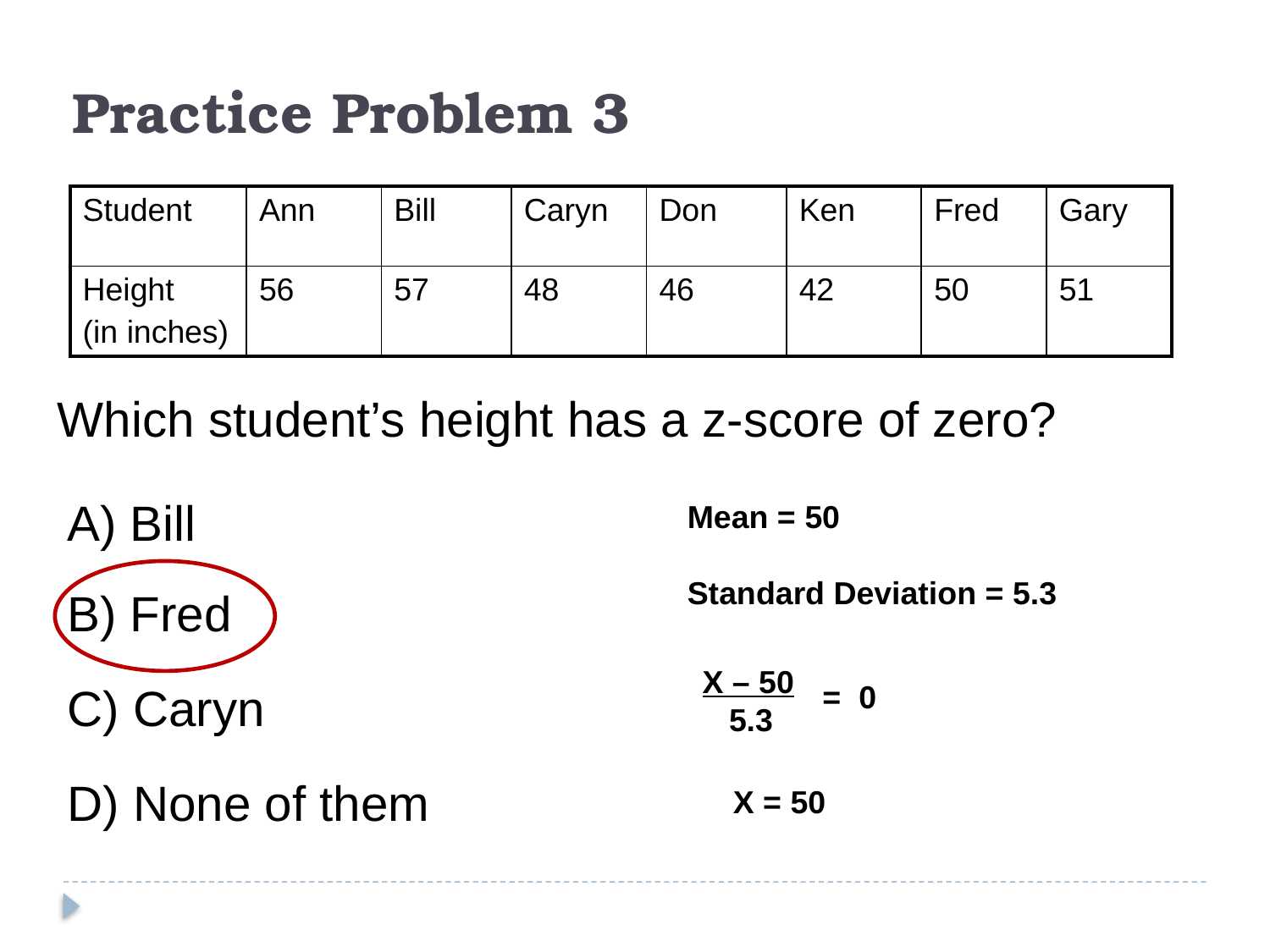

Practice Problem 3
| Student | Ann | Bill | Caryn | Don | Ken | Fred | Gary |
| --- | --- | --- | --- | --- | --- | --- | --- |
| Height (in inches) | 56 | 57 | 48 | 46 | 42 | 50 | 51 |
Which student’s height has a z-score of zero?
A) Bill
Mean = 50

Standard Deviation = 5.3

B) Fred
X – 50
   5.3
C) Caryn
=  0
D) None of them
X = 50